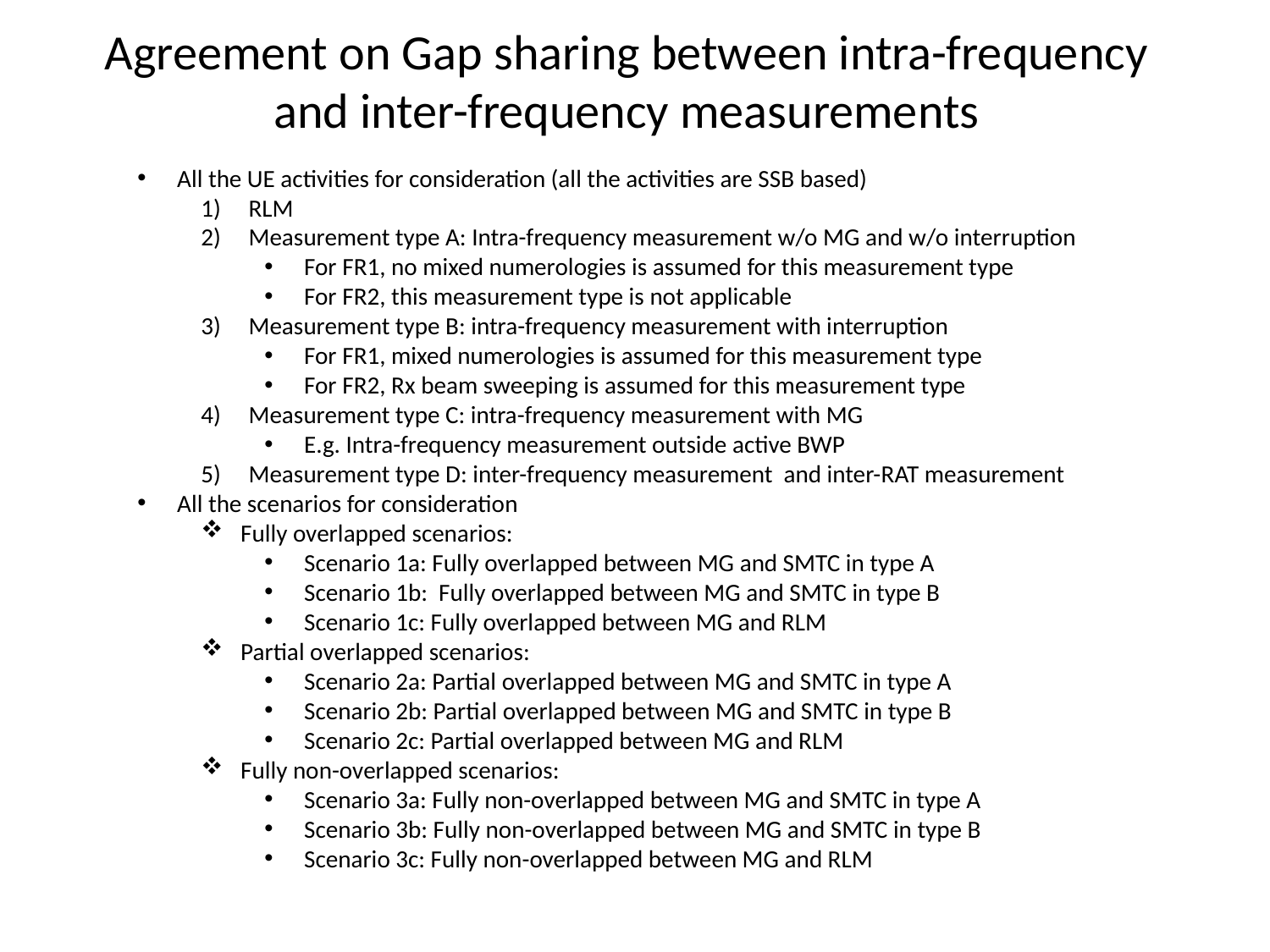

# Agreement on Gap sharing between intra-frequency and inter-frequency measurements
All the UE activities for consideration (all the activities are SSB based)
RLM
Measurement type A: Intra-frequency measurement w/o MG and w/o interruption
For FR1, no mixed numerologies is assumed for this measurement type
For FR2, this measurement type is not applicable
Measurement type B: intra-frequency measurement with interruption
For FR1, mixed numerologies is assumed for this measurement type
For FR2, Rx beam sweeping is assumed for this measurement type
Measurement type C: intra-frequency measurement with MG
E.g. Intra-frequency measurement outside active BWP
Measurement type D: inter-frequency measurement  and inter-RAT measurement
All the scenarios for consideration
Fully overlapped scenarios:
Scenario 1a: Fully overlapped between MG and SMTC in type A
Scenario 1b:  Fully overlapped between MG and SMTC in type B
Scenario 1c: Fully overlapped between MG and RLM
Partial overlapped scenarios:
Scenario 2a: Partial overlapped between MG and SMTC in type A
Scenario 2b: Partial overlapped between MG and SMTC in type B
Scenario 2c: Partial overlapped between MG and RLM
Fully non-overlapped scenarios:
Scenario 3a: Fully non-overlapped between MG and SMTC in type A
Scenario 3b: Fully non-overlapped between MG and SMTC in type B
Scenario 3c: Fully non-overlapped between MG and RLM